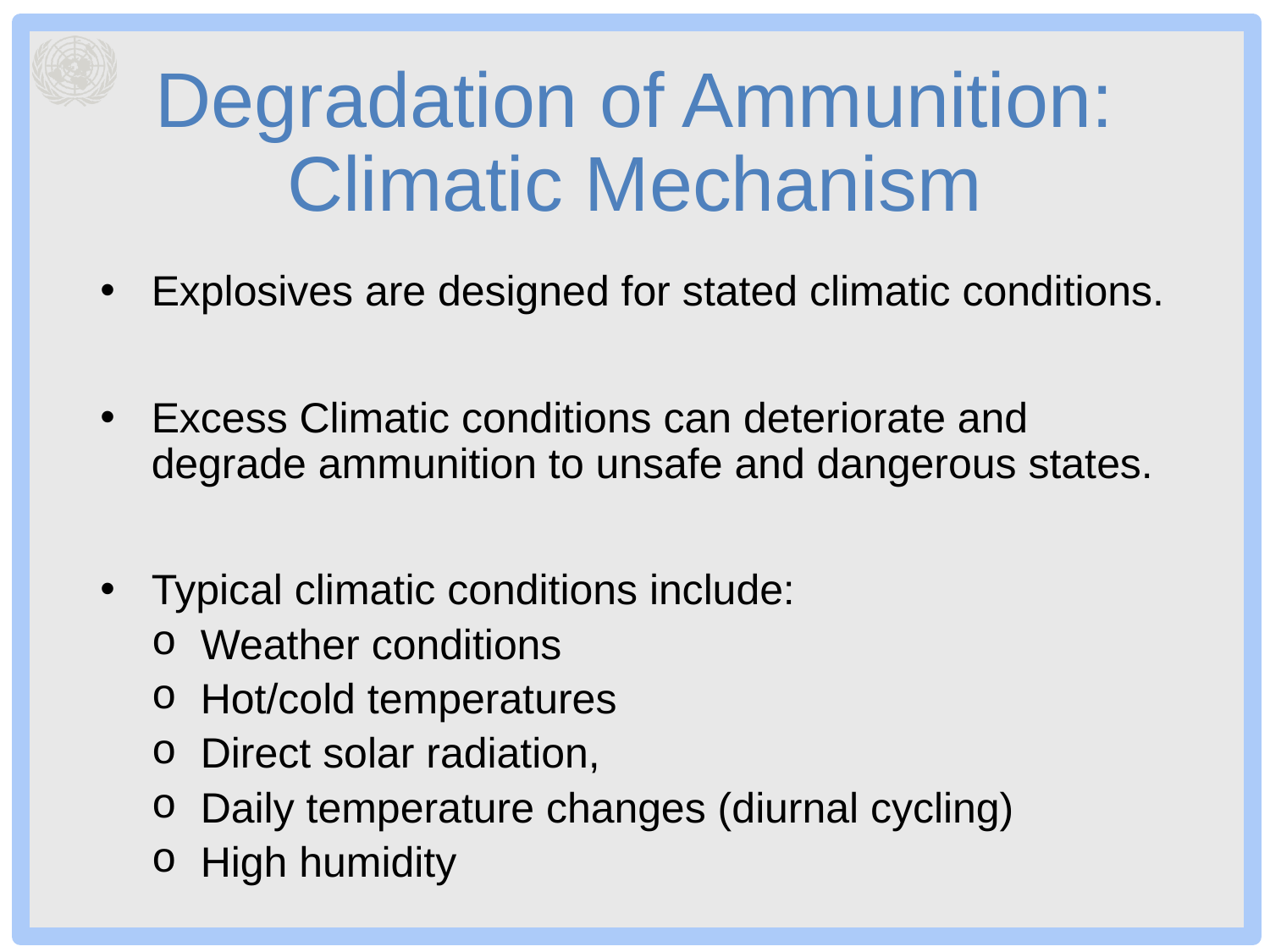

# Degradation of Ammunition: Climatic Mechanism
Explosives are designed for stated climatic conditions.

Excess Climatic conditions can deteriorate and degrade ammunition to unsafe and dangerous states.

Typical climatic conditions include:
Weather conditions
Hot/cold temperatures
Direct solar radiation,
Daily temperature changes (diurnal cycling)
High humidity